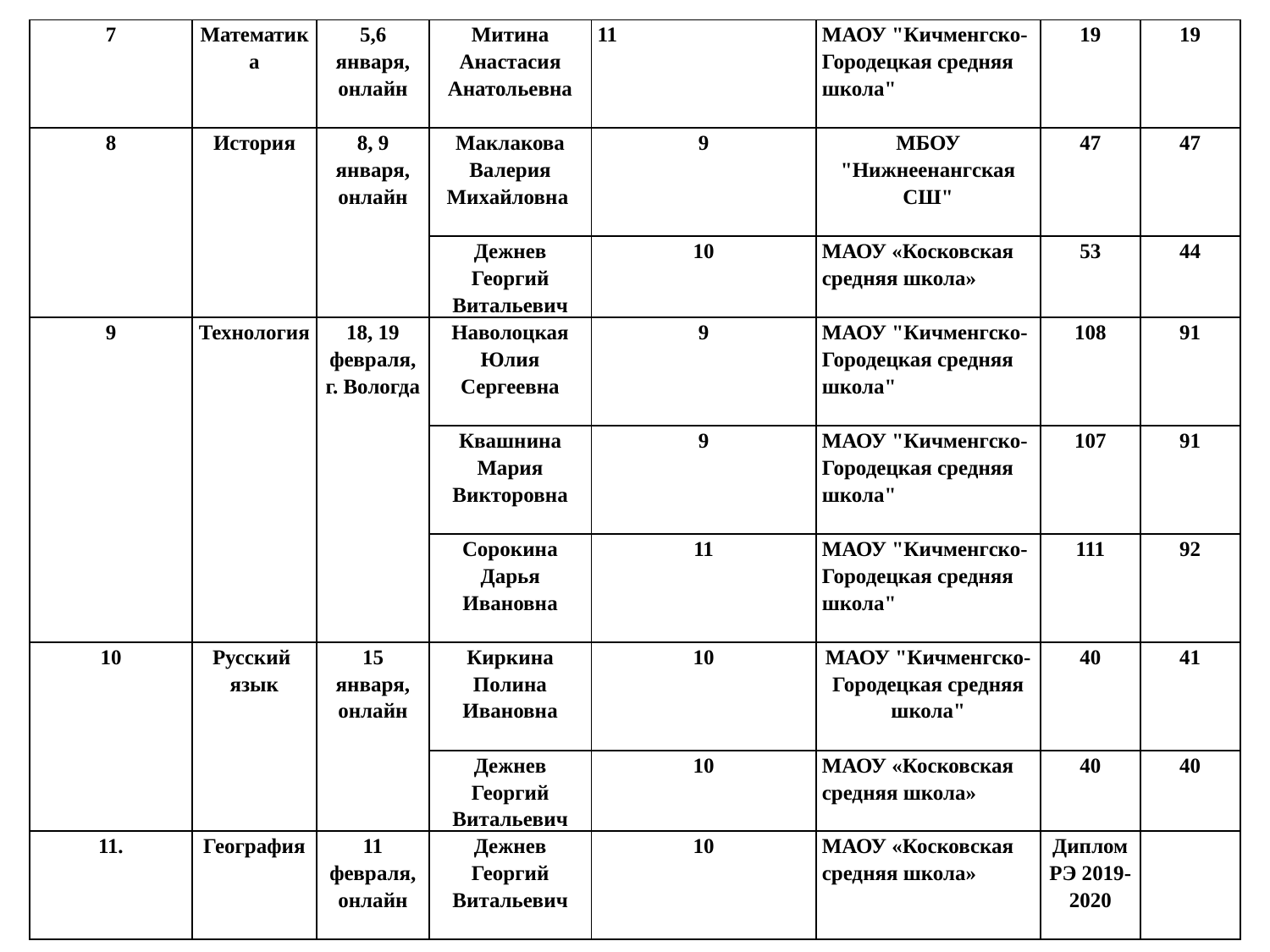

| 7 | Математика | 5,6 января, онлайн | Митина Анастасия Анатольевна | 11 | МАОУ "Кичменгско-Городецкая средняя школа" | 19 | 19 |
| --- | --- | --- | --- | --- | --- | --- | --- |
| 8 | История | 8, 9 января, онлайн | Маклакова Валерия Михайловна | 9 | МБОУ "Нижнеенангская СШ" | 47 | 47 |
|  |  |  | Дежнев Георгий Витальевич | 10 | МАОУ «Косковская средняя школа» | 53 | 44 |
| 9 | Технология | 18, 19 февраля, г. Вологда | Наволоцкая Юлия Сергеевна | 9 | МАОУ "Кичменгско-Городецкая средняя школа" | 108 | 91 |
|  |  |  | Квашнина Мария Викторовна | 9 | МАОУ "Кичменгско-Городецкая средняя школа" | 107 | 91 |
|  |  |  | Сорокина Дарья Ивановна | 11 | МАОУ "Кичменгско-Городецкая средняя школа" | 111 | 92 |
| 10 | Русский язык | 15 января, онлайн | Киркина Полина Ивановна | 10 | МАОУ "Кичменгско-Городецкая средняя школа" | 40 | 41 |
|  |  |  | Дежнев Георгий Витальевич | 10 | МАОУ «Косковская средняя школа» | 40 | 40 |
| 11. | География | 11 февраля, онлайн | Дежнев Георгий Витальевич | 10 | МАОУ «Косковская средняя школа» | Диплом РЭ 2019-2020 |  |